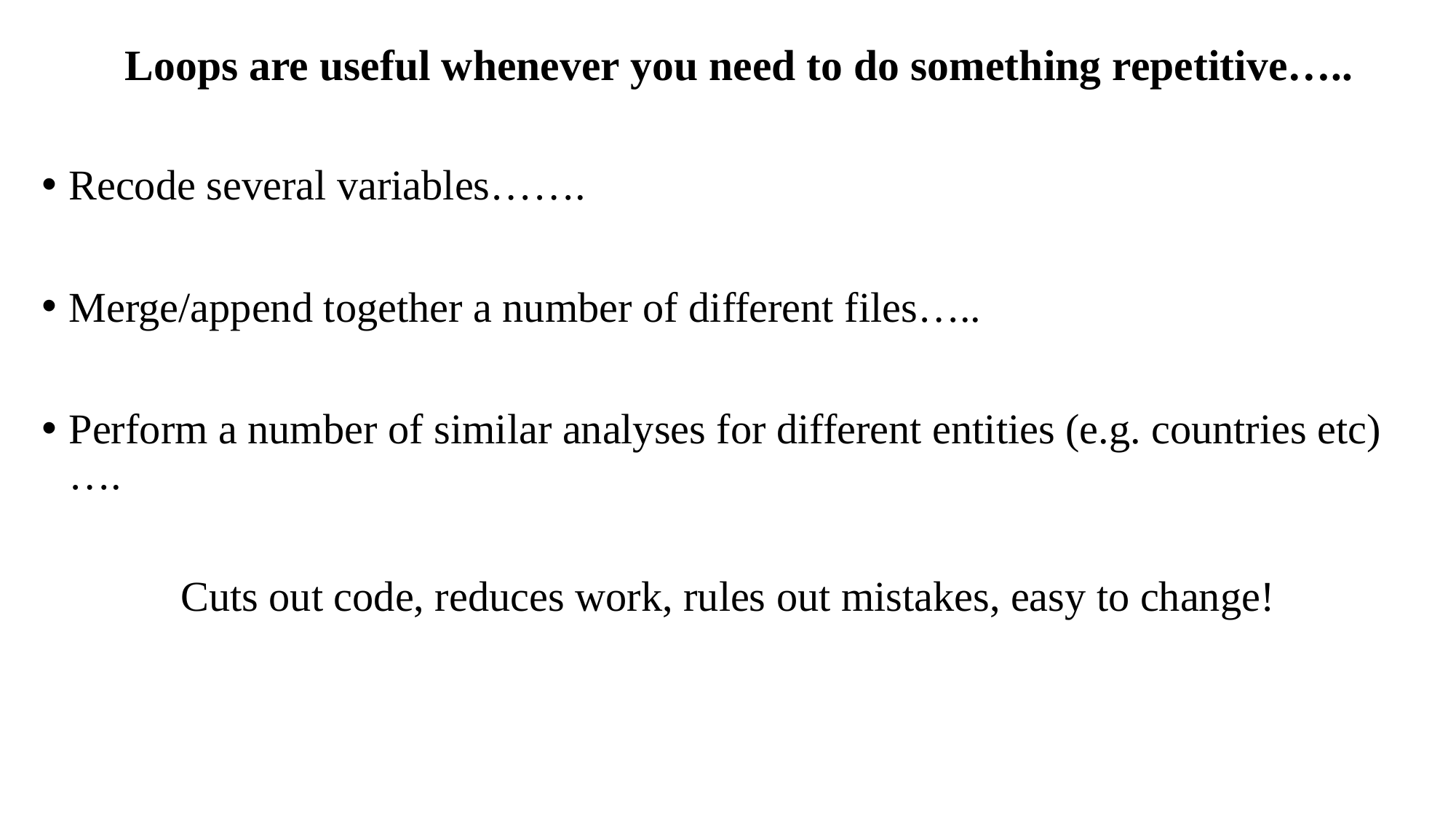

# Loops are useful whenever you need to do something repetitive…..
Recode several variables…….

Merge/append together a number of different files…..

Perform a number of similar analyses for different entities (e.g. countries etc)….

Cuts out code, reduces work, rules out mistakes, easy to change!